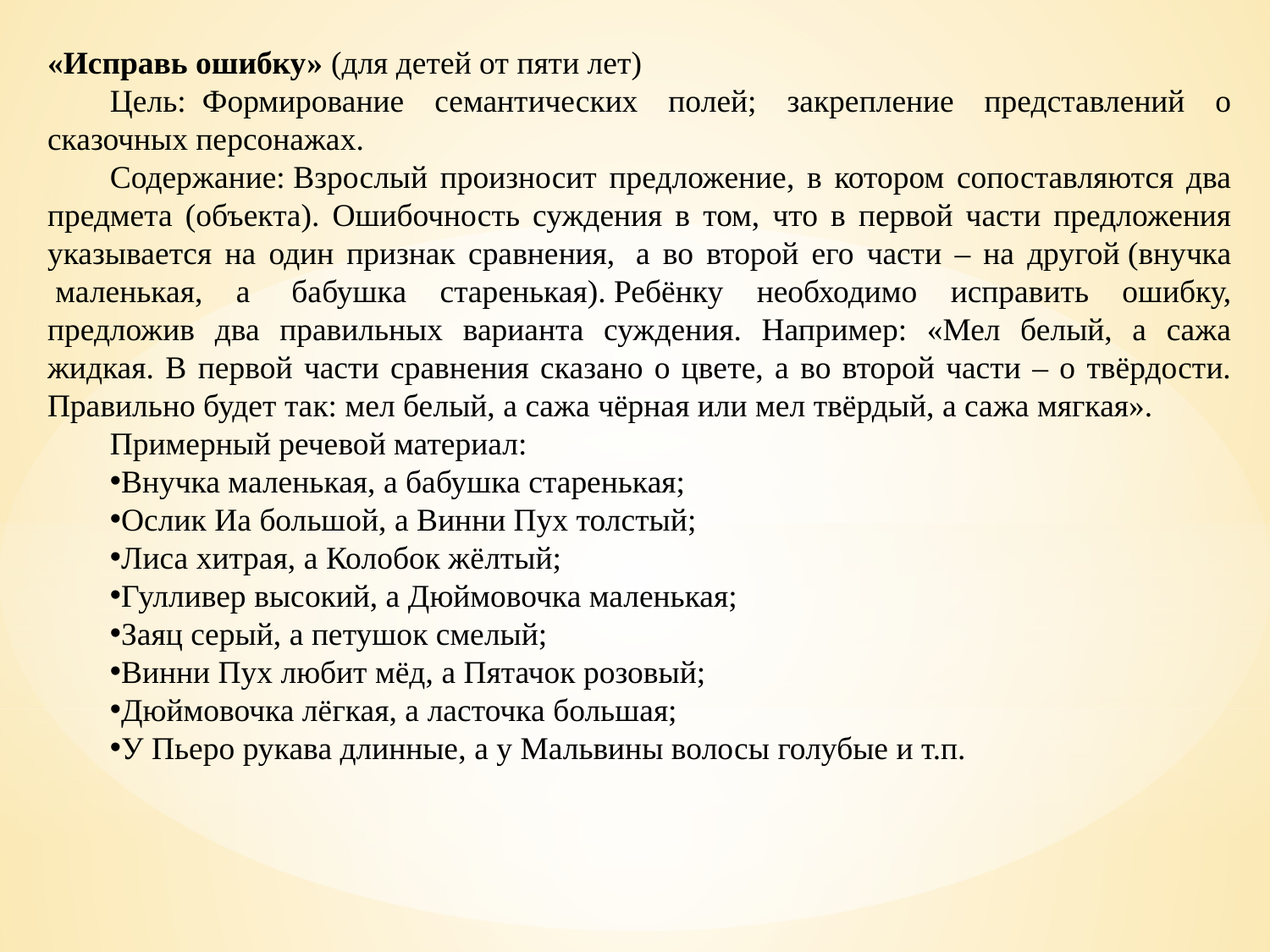

«Исправь ошибку» (для детей от пяти лет)
Цель:  Формирование семантических полей; закрепление представлений о сказочных персонажах.
Содержание: Взрослый произносит предложение, в котором сопоставляются два предмета (объекта). Ошибочность суждения в том, что в первой части предложения указывается на один признак сравнения,  а во второй его части – на другой (внучка  маленькая, а  бабушка старенькая). Ребёнку необходимо исправить ошибку, предложив два правильных варианта суждения. Например: «Мел белый, а сажа жидкая. В первой части сравнения сказано о цвете, а во второй части – о твёрдости. Правильно будет так: мел белый, а сажа чёрная или мел твёрдый, а сажа мягкая».
Примерный речевой материал:
Внучка маленькая, а бабушка старенькая;
Ослик Иа большой, а Винни Пух толстый;
Лиса хитрая, а Колобок жёлтый;
Гулливер высокий, а Дюймовочка маленькая;
Заяц серый, а петушок смелый;
Винни Пух любит мёд, а Пятачок розовый;
Дюймовочка лёгкая, а ласточка большая;
У Пьеро рукава длинные, а у Мальвины волосы голубые и т.п.